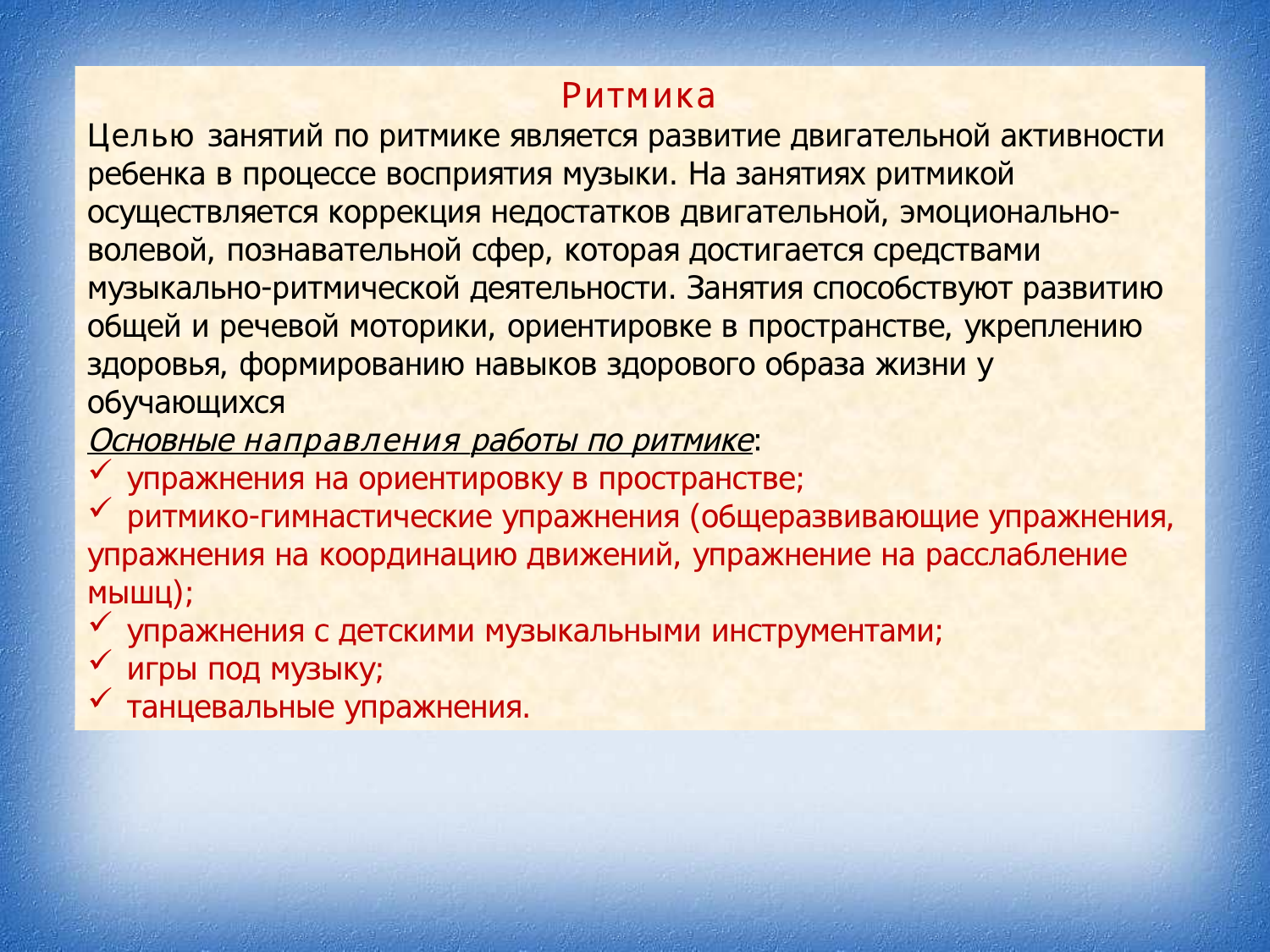

Ритмика
Целью занятий по ритмике является развитие двигательной активности
ребенка в процессе восприятия музыки. На занятиях ритмикой осуществляется коррекция недостатков двигательной, эмоционально-волевой, познавательной сфер, которая достигается средствами музыкально-ритмической деятельности. Занятия способствуют развитию общей и речевой моторики, ориентировке в пространстве, укреплению здоровья, формированию навыков здорового образа жизни у обучающихся
Основные направления работы по ритмике:
упражнения на ориентировку в пространстве;
ритмико-гимнастические упражнения (общеразвивающие упражнения,
упражнения на координацию движений, упражнение на расслабление мышц);
упражнения с детскими музыкальными инструментами;
игры под музыку;
танцевальные упражнения.